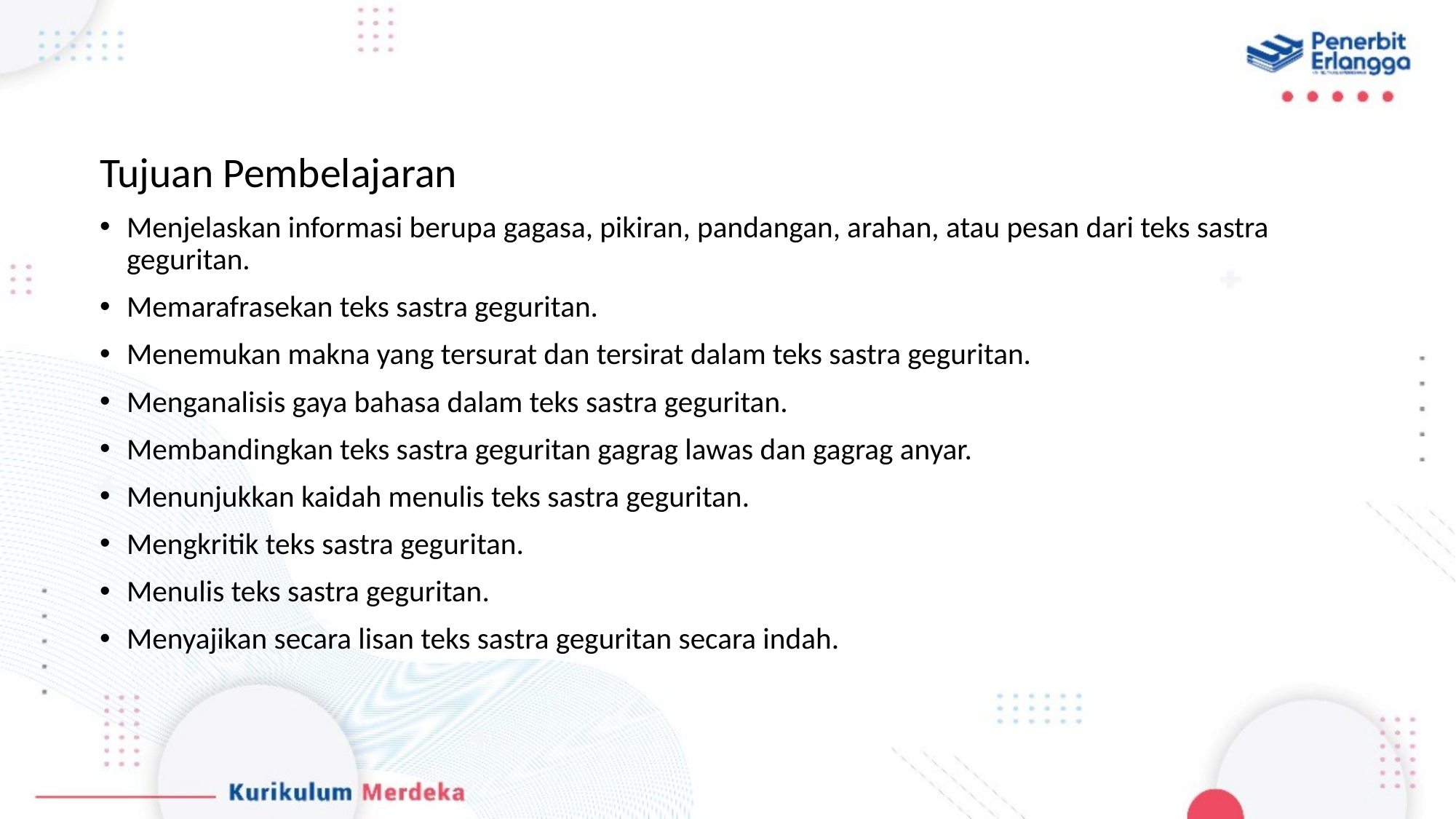

Tujuan Pembelajaran
Menjelaskan informasi berupa gagasa, pikiran, pandangan, arahan, atau pesan dari teks sastra geguritan.
Memarafrasekan teks sastra geguritan.
Menemukan makna yang tersurat dan tersirat dalam teks sastra geguritan.
Menganalisis gaya bahasa dalam teks sastra geguritan.
Membandingkan teks sastra geguritan gagrag lawas dan gagrag anyar.
Menunjukkan kaidah menulis teks sastra geguritan.
Mengkritik teks sastra geguritan.
Menulis teks sastra geguritan.
Menyajikan secara lisan teks sastra geguritan secara indah.